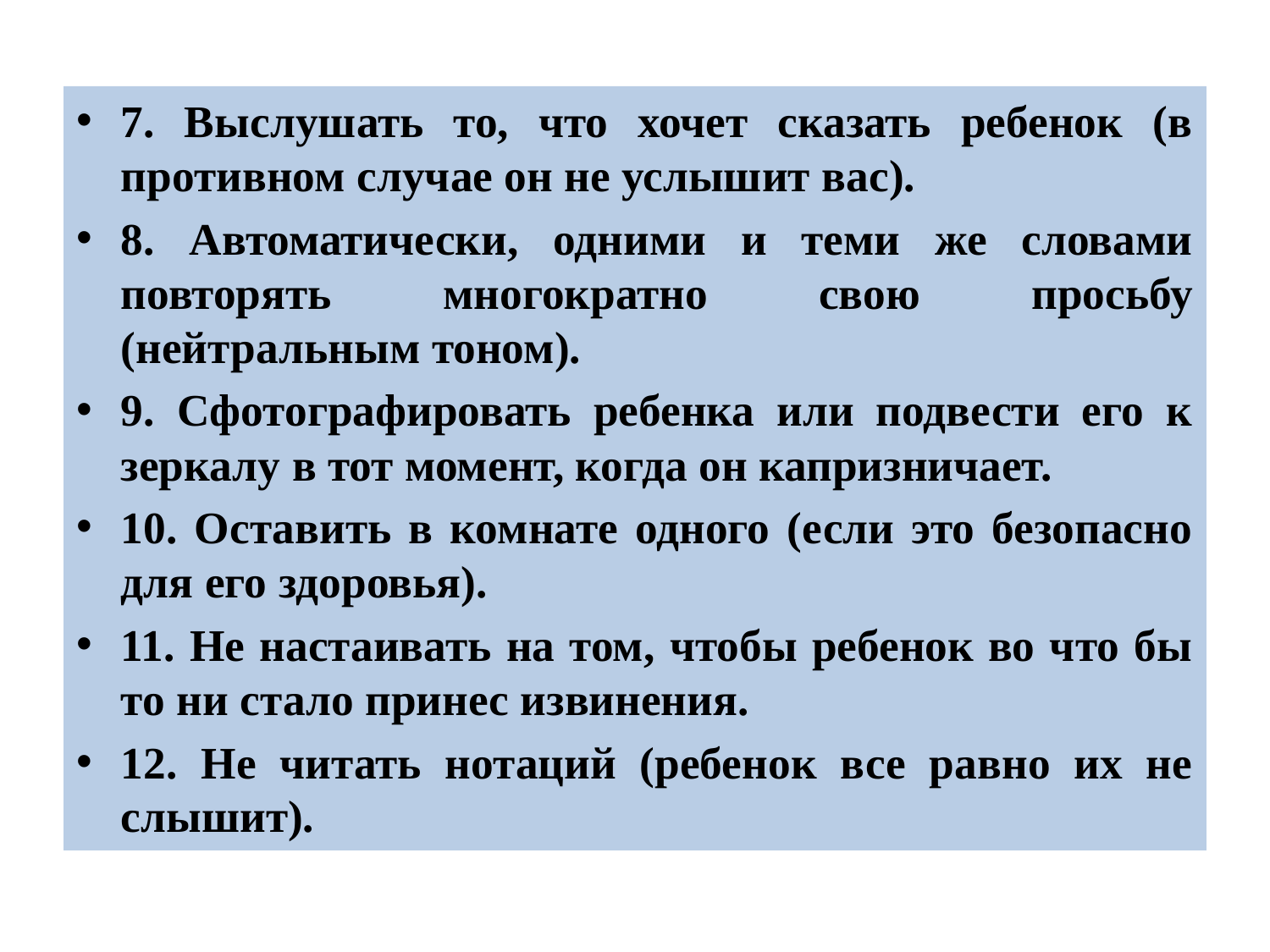

#
7. Выслушать то, что хочет сказать ребенок (в противном случае он не услышит вас).
8. Автоматически, одними и теми же словами повторять многократно свою просьбу (нейтральным тоном).
9. Сфотографировать ребенка или подвести его к зеркалу в тот момент, когда он капризничает.
10. Оставить в комнате одного (если это безопасно для его здоровья).
11. Не настаивать на том, чтобы ребенок во что бы то ни стало принес извинения.
12. Не читать нотаций (ребенок все равно их не слышит).